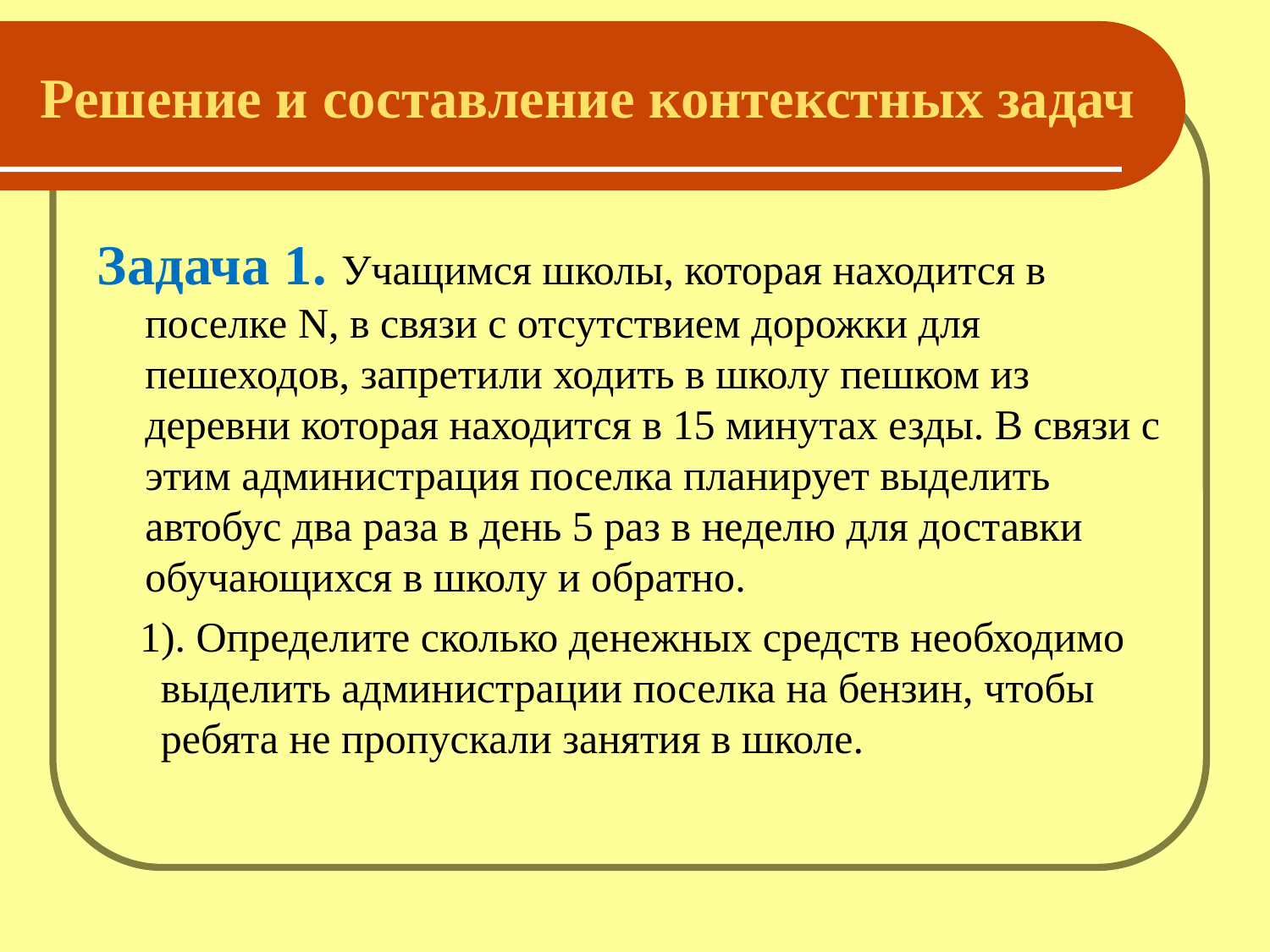

# Решение и составление контекстных задач
Задача 1. Учащимся школы, которая находится в поселке N, в связи с отсутствием дорожки для пешеходов, запретили ходить в школу пешком из деревни которая находится в 15 минутах езды. В связи с этим администрация поселка планирует выделить автобус два раза в день 5 раз в неделю для доставки обучающихся в школу и обратно.
    1). Определите сколько денежных средств необходимо выделить администрации поселка на бензин, чтобы ребята не пропускали занятия в школе.